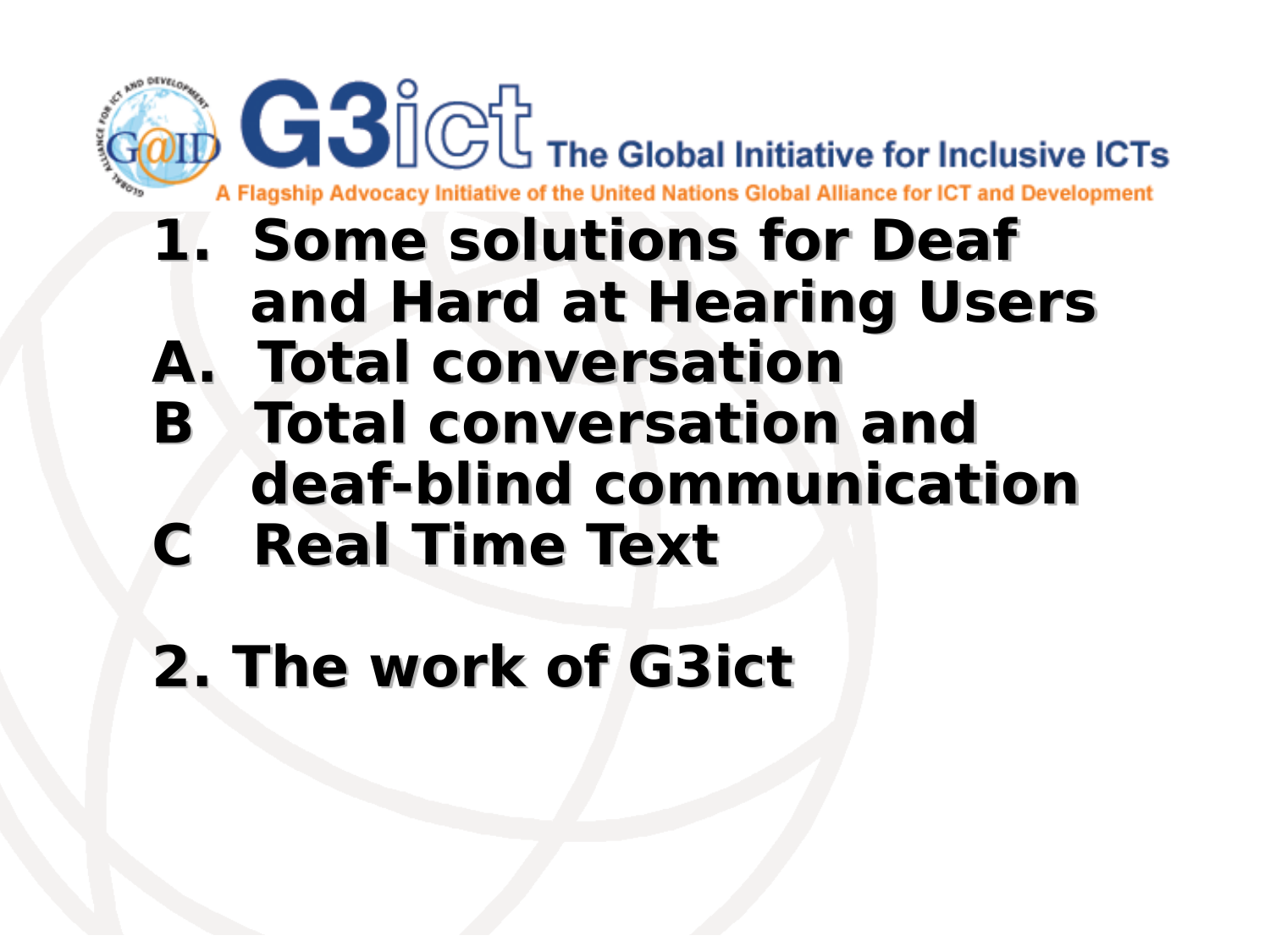

# 1.  Some solutions for Deaf and Hard at Hearing Users A.  Total conversation B   Total conversation and deaf-blind communication C   Real Time Text 2. The work of G3ict